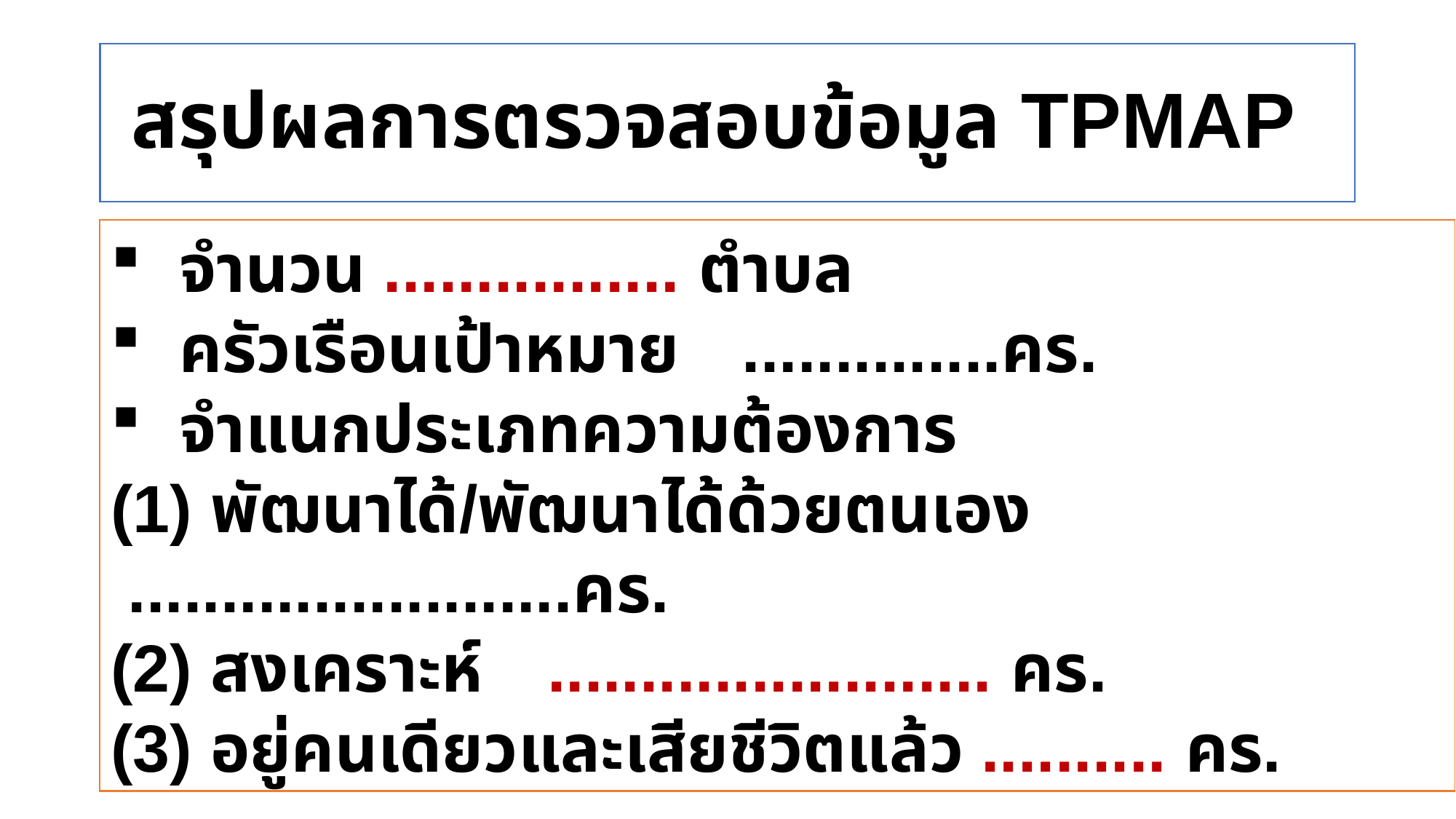

# สรุปผลการตรวจสอบข้อมูล TPMAP
จำนวน ................ ตำบล
ครัวเรือนเป้าหมาย	 ..............คร.
จำแนกประเภทความต้องการ
(1) พัฒนาได้/พัฒนาได้ด้วยตนเอง		 ........................คร.
(2) สงเคราะห์	........................ คร.
(3) อยู่คนเดียวและเสียชีวิตแล้ว .......... คร.